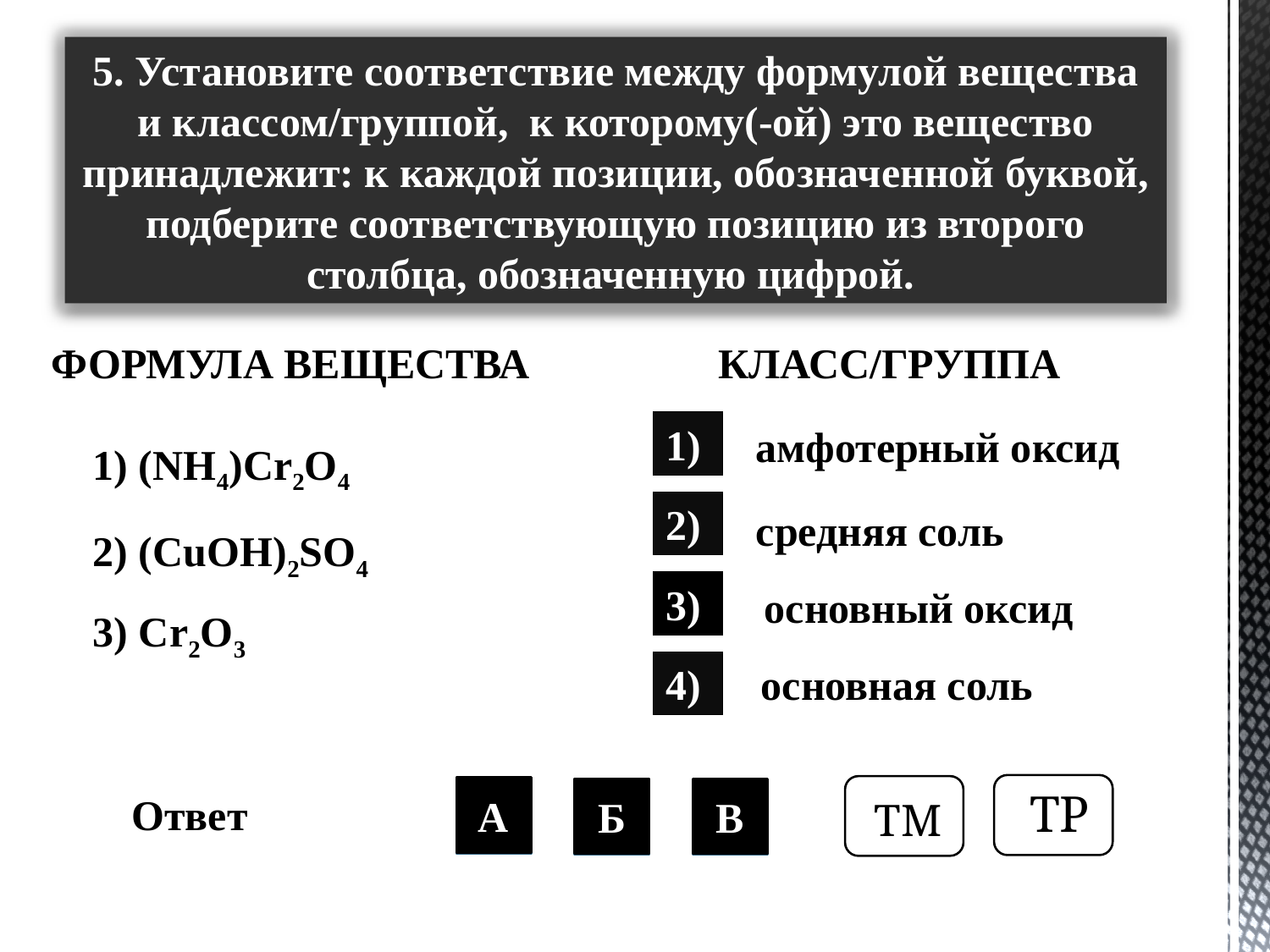

5. Установите соответствие между формулой вещества и классом/группой,  к которому(-ой) это вещество принадлежит: к каждой позиции, обозначенной буквой, подберите соответствующую позицию из второго столбца, обозначенную цифрой.
ФОРМУЛА ВЕЩЕСТВА	               КЛАСС/ГРУППА
1)
амфотерный оксид
1) (NH4)Cr2O4

2) (CuOH)2SO4
3) Cr2O3
2)
средняя соль
3)
основный оксид
4)
основная соль
ТР
ТМ
А
Б
2
В
4
1
   Ответ